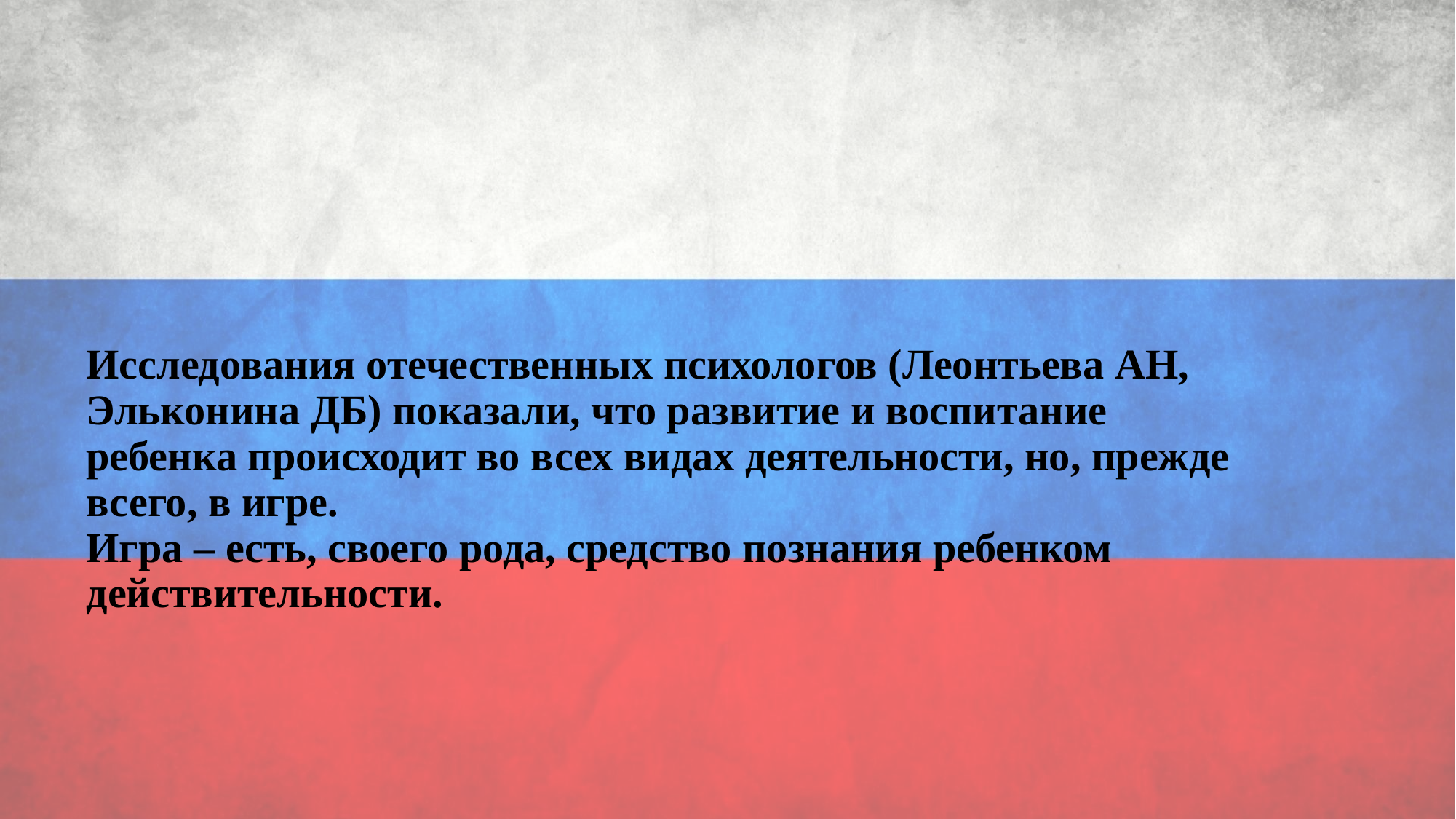

# Исследования отечественных психологов (Леонтьева АН, Эльконина ДБ) показали, что развитие и воспитание ребенка происходит во всех видах деятельности, но, прежде всего, в игре. Игра – есть, своего рода, средство познания ребенком действительности.